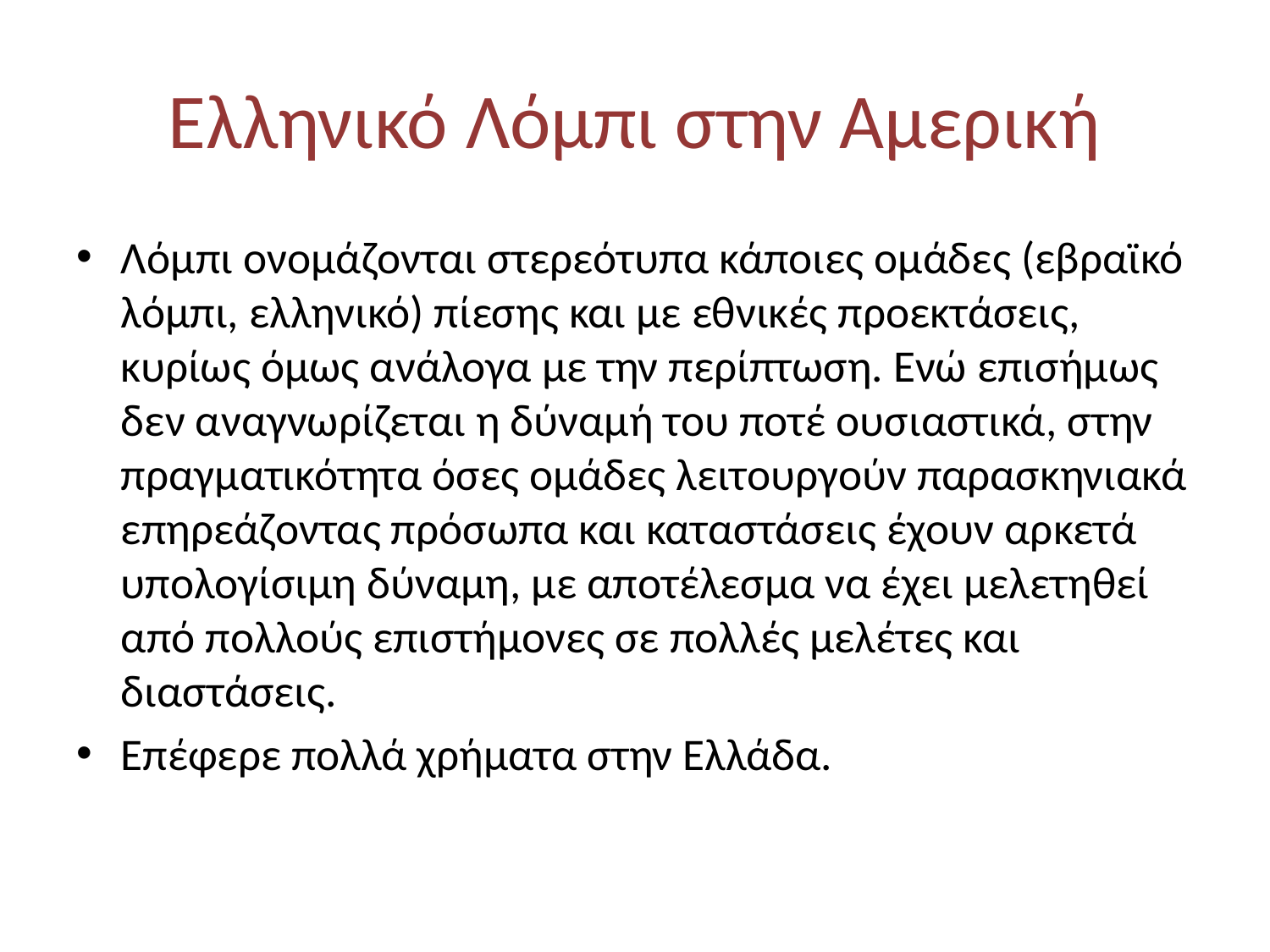

# Ελληνικό Λόμπι στην Αμερική
Λόμπι ονομάζονται στερεότυπα κάποιες ομάδες (εβραϊκό λόμπι, ελληνικό) πίεσης και με εθνικές προεκτάσεις, κυρίως όμως ανάλογα με την περίπτωση. Ενώ επισήμως δεν αναγνωρίζεται η δύναμή του ποτέ ουσιαστικά, στην πραγματικότητα όσες ομάδες λειτουργούν παρασκηνιακά επηρεάζοντας πρόσωπα και καταστάσεις έχουν αρκετά υπολογίσιμη δύναμη, με αποτέλεσμα να έχει μελετηθεί από πολλούς επιστήμονες σε πολλές μελέτες και διαστάσεις.
Επέφερε πολλά χρήματα στην Ελλάδα.